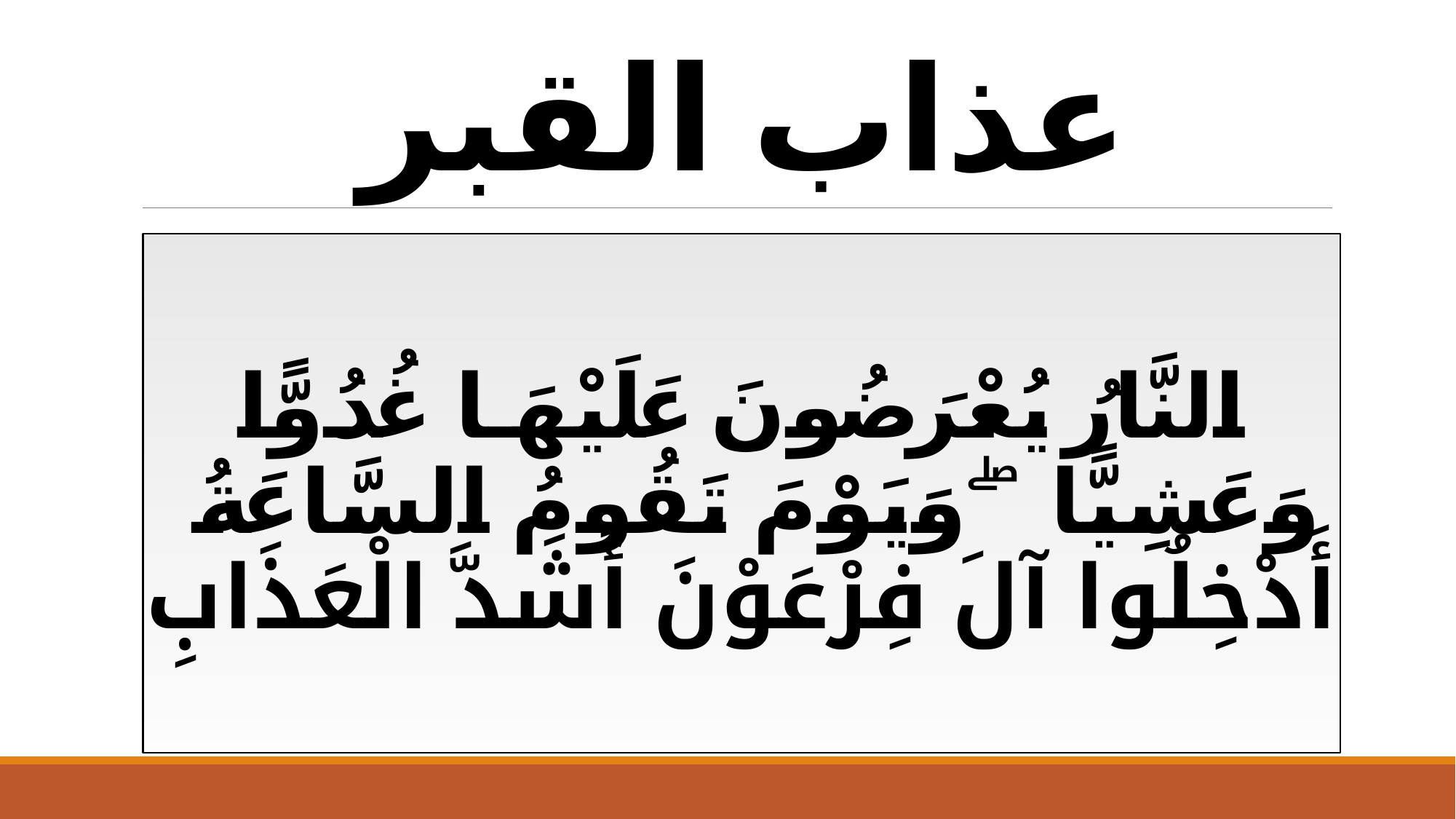

# عذاب القبر

النَّارُ يُعْرَضُونَ عَلَيْهَا غُدُوًّا وَعَشِيًّا ۖ وَيَوْمَ تَقُومُ السَّاعَةُ أَدْخِلُوا آلَ فِرْعَوْنَ أَشَدَّ الْعَذَابِ